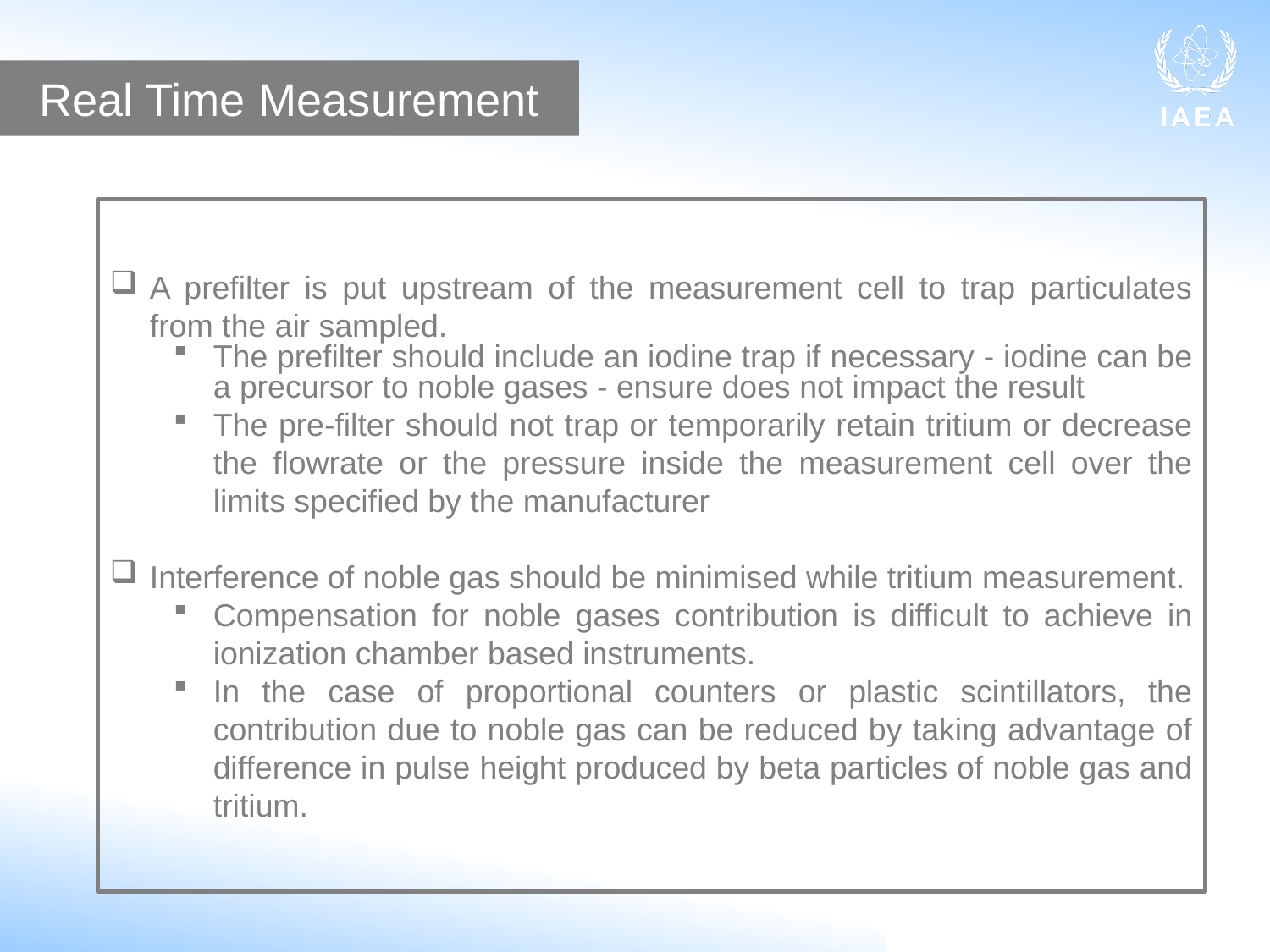

Real Time Measurement
A prefilter is put upstream of the measurement cell to trap particulates from the air sampled.
The prefilter should include an iodine trap if necessary - iodine can be a precursor to noble gases - ensure does not impact the result
The pre-filter should not trap or temporarily retain tritium or decrease the flowrate or the pressure inside the measurement cell over the limits specified by the manufacturer

Interference of noble gas should be minimised while tritium measurement.
Compensation for noble gases contribution is difficult to achieve in ionization chamber based instruments.
In the case of proportional counters or plastic scintillators, the contribution due to noble gas can be reduced by taking advantage of difference in pulse height produced by beta particles of noble gas and tritium.